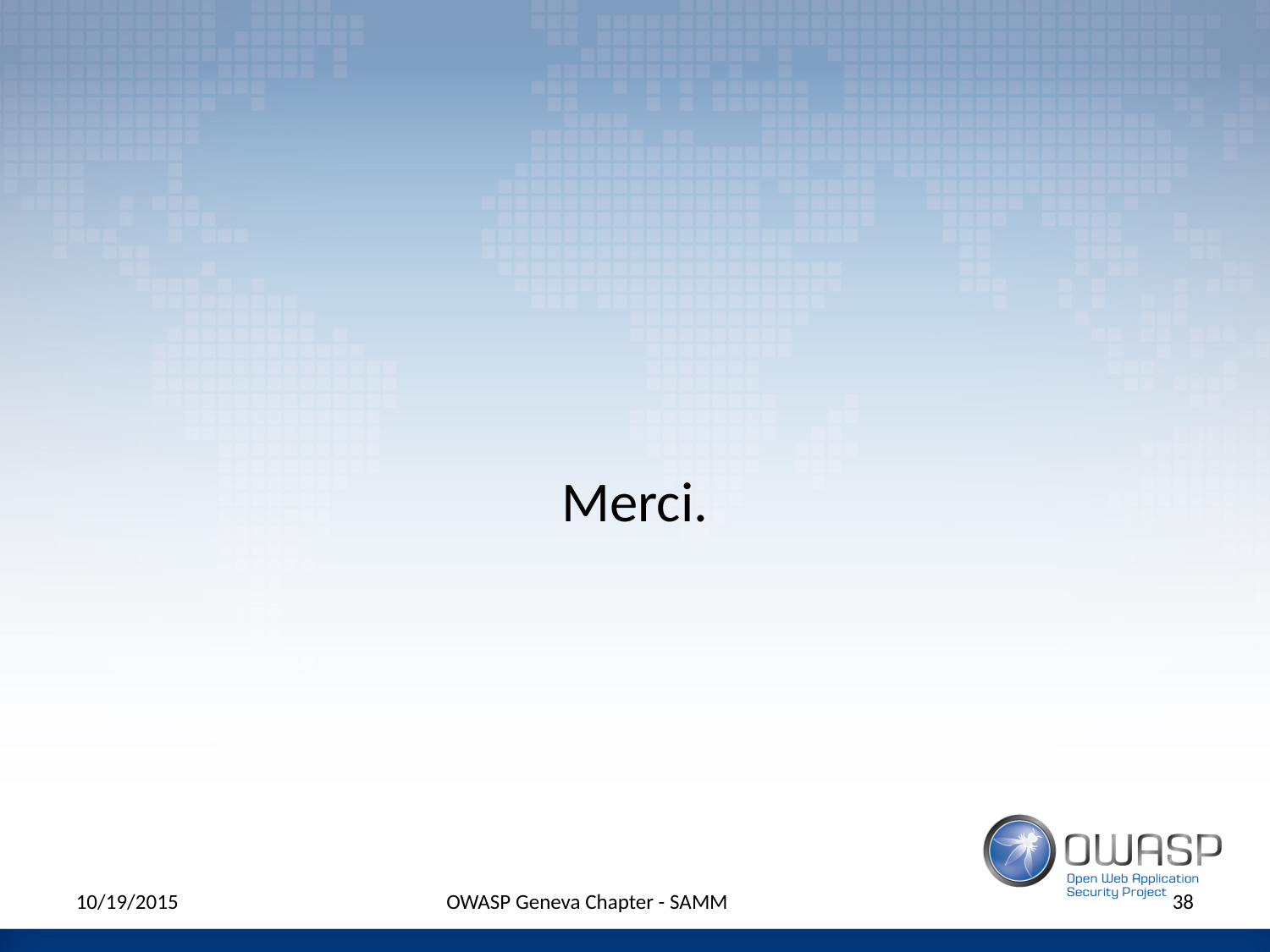

#

Merci.
10/19/2015
OWASP Geneva Chapter - SAMM
38